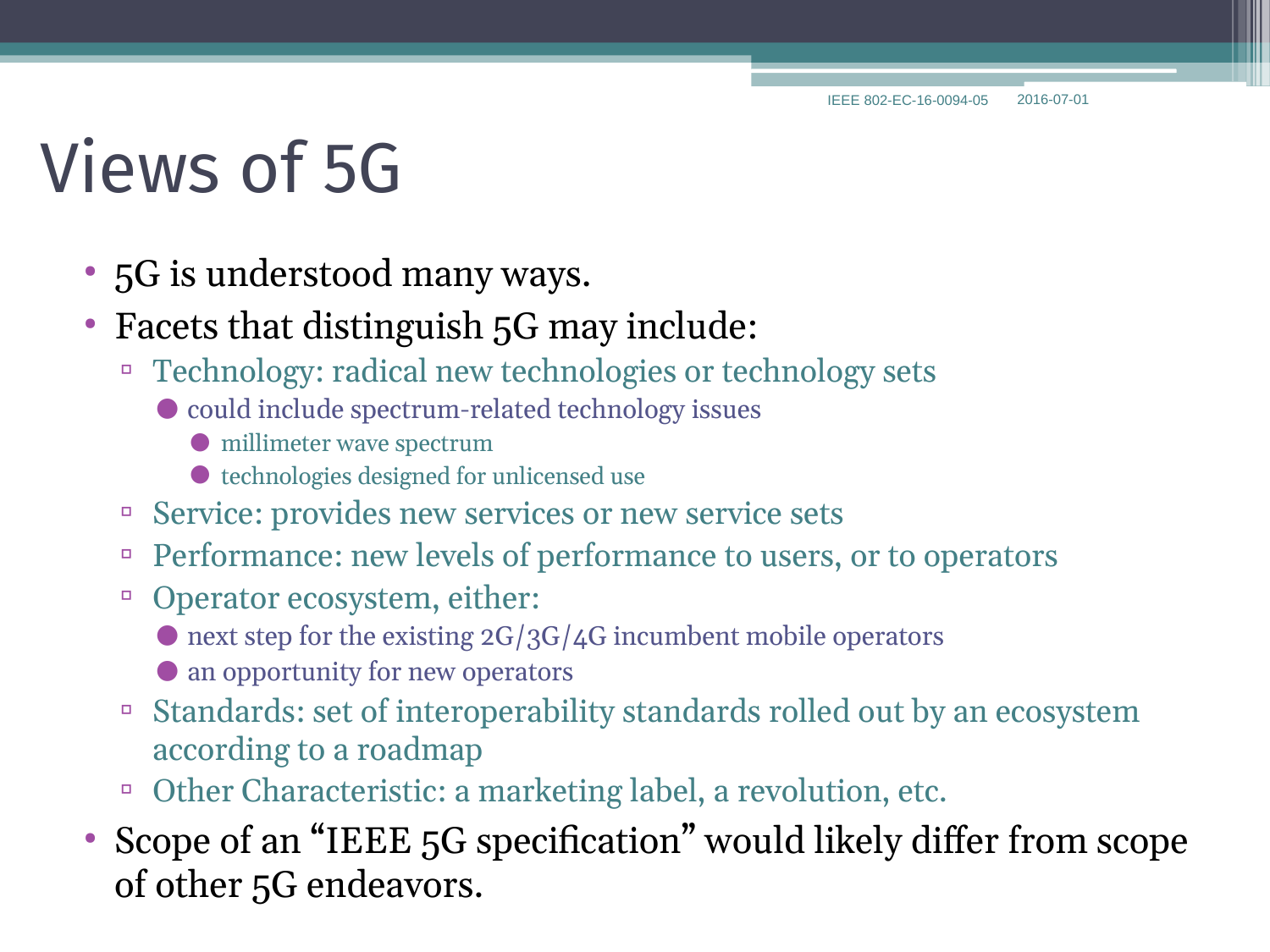

6
# Views of 5G
5G is understood many ways.
Facets that distinguish 5G may include:
Technology: radical new technologies or technology sets
could include spectrum-related technology issues
millimeter wave spectrum
technologies designed for unlicensed use
Service: provides new services or new service sets
Performance: new levels of performance to users, or to operators
Operator ecosystem, either:
next step for the existing 2G/3G/4G incumbent mobile operators
an opportunity for new operators
Standards: set of interoperability standards rolled out by an ecosystem according to a roadmap
Other Characteristic: a marketing label, a revolution, etc.
Scope of an “IEEE 5G specification” would likely differ from scope of other 5G endeavors.